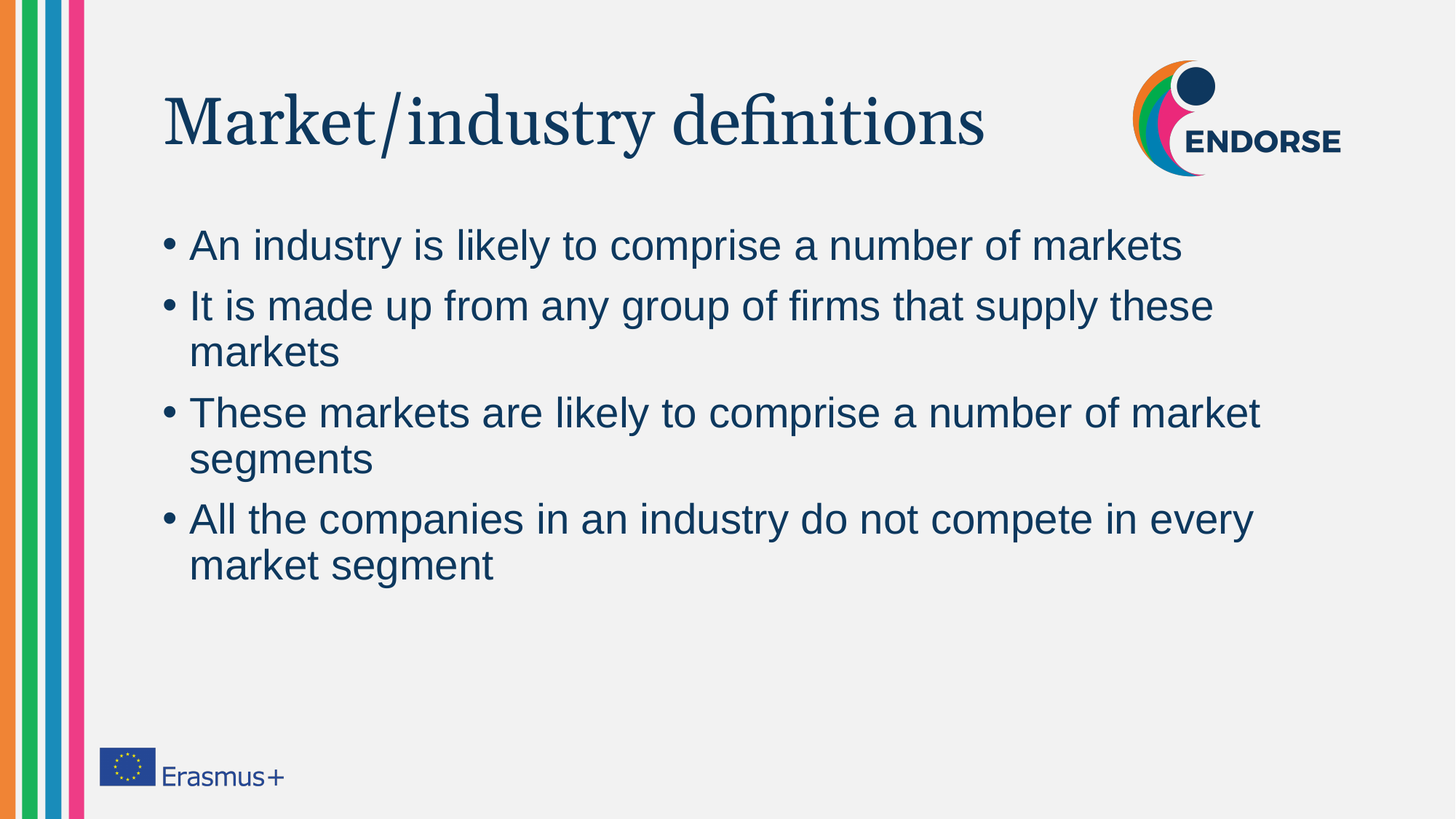

# Market/industry definitions
An industry is likely to comprise a number of markets
It is made up from any group of firms that supply these markets
These markets are likely to comprise a number of market segments
All the companies in an industry do not compete in every market segment